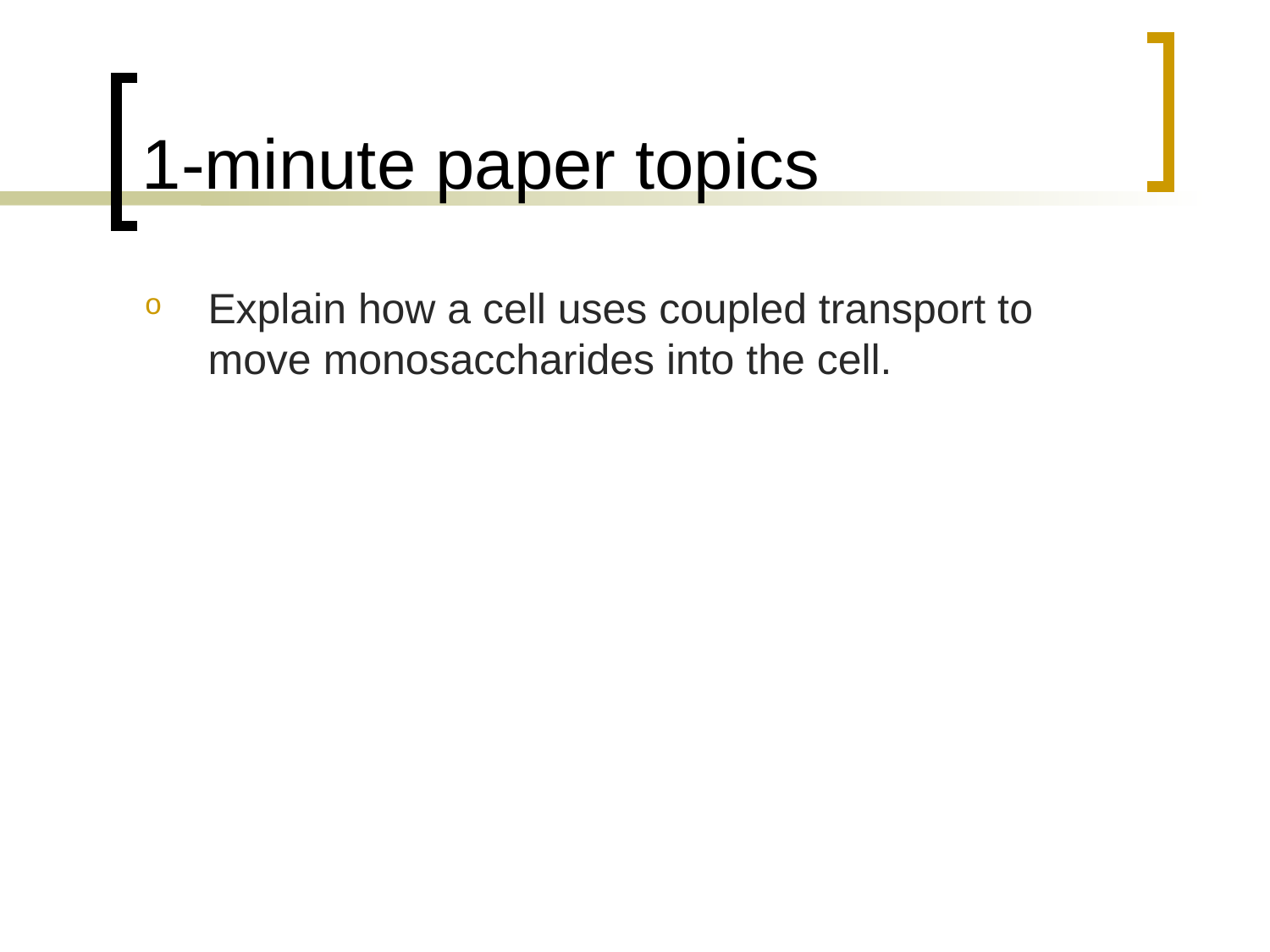

# 1-minute paper topics
Explain how a cell uses coupled transport to move monosaccharides into the cell.